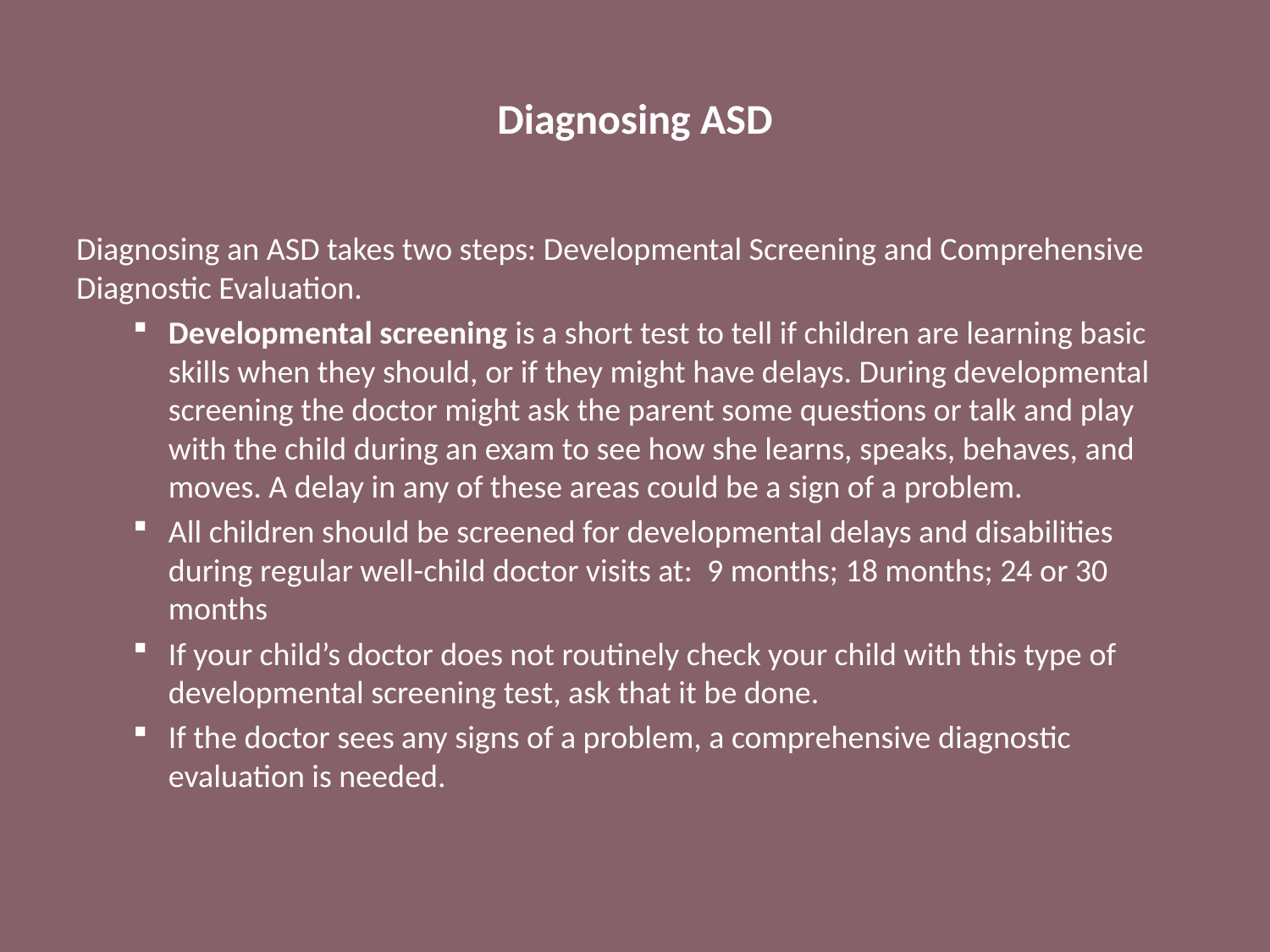

# Diagnosing ASD
Diagnosing an ASD takes two steps: Developmental Screening and Comprehensive Diagnostic Evaluation.
Developmental screening is a short test to tell if children are learning basic skills when they should, or if they might have delays. During developmental screening the doctor might ask the parent some questions or talk and play with the child during an exam to see how she learns, speaks, behaves, and moves. A delay in any of these areas could be a sign of a problem.
All children should be screened for developmental delays and disabilities during regular well-child doctor visits at:  9 months; 18 months; 24 or 30 months
If your child’s doctor does not routinely check your child with this type of developmental screening test, ask that it be done.
If the doctor sees any signs of a problem, a comprehensive diagnostic evaluation is needed.